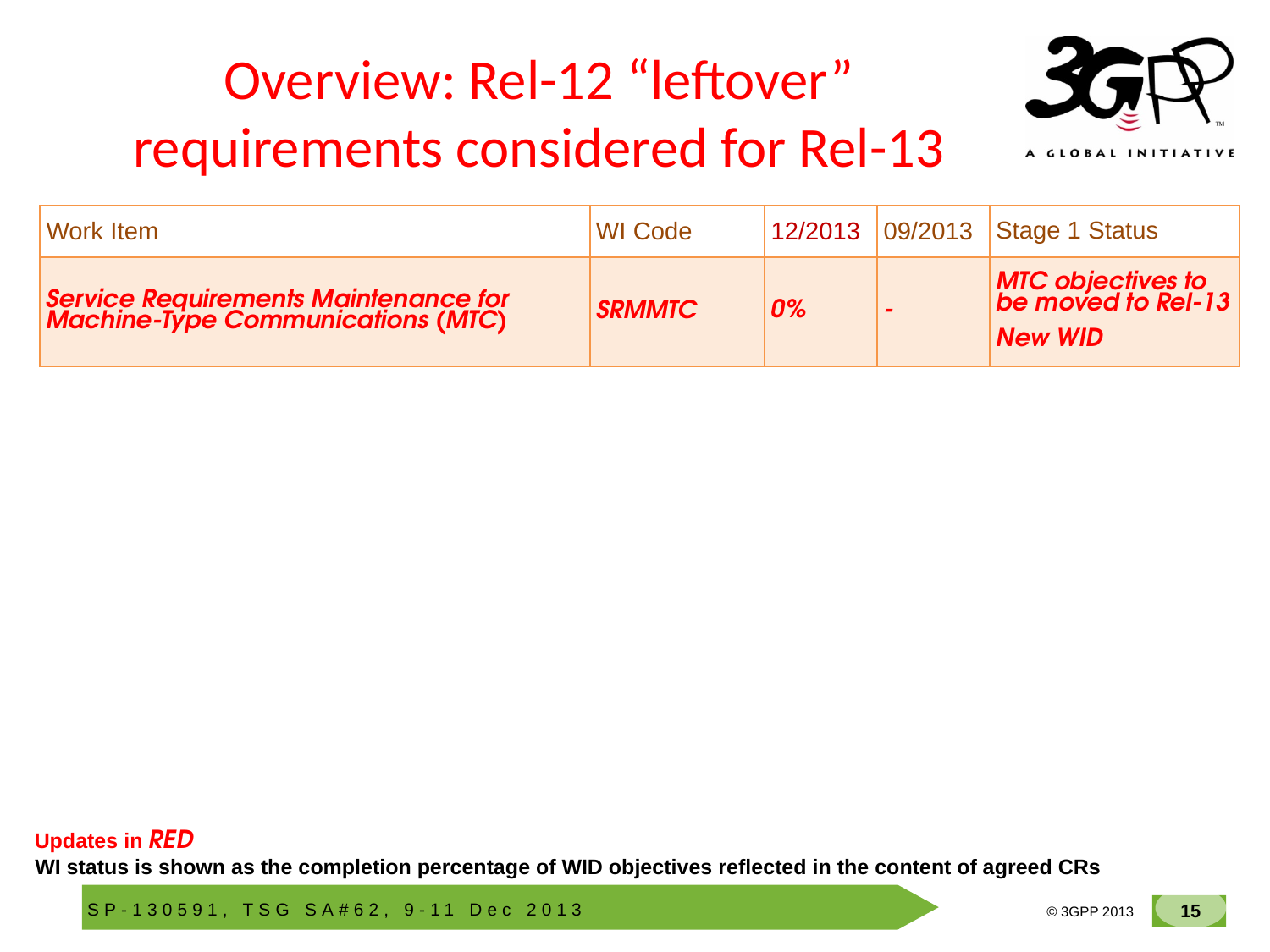

# Overview: Rel-12 “leftover” requirements considered for Rel-13
| Work Item | WI Code | 12/2013 | 09/2013 | Stage 1 Status |
| --- | --- | --- | --- | --- |
| Service Requirements Maintenance for Machine-Type Communications (MTC) | SRMMTC | 0% | - | MTC objectives to be moved to Rel-13 New WID |
Updates in RED
WI status is shown as the completion percentage of WID objectives reflected in the content of agreed CRs